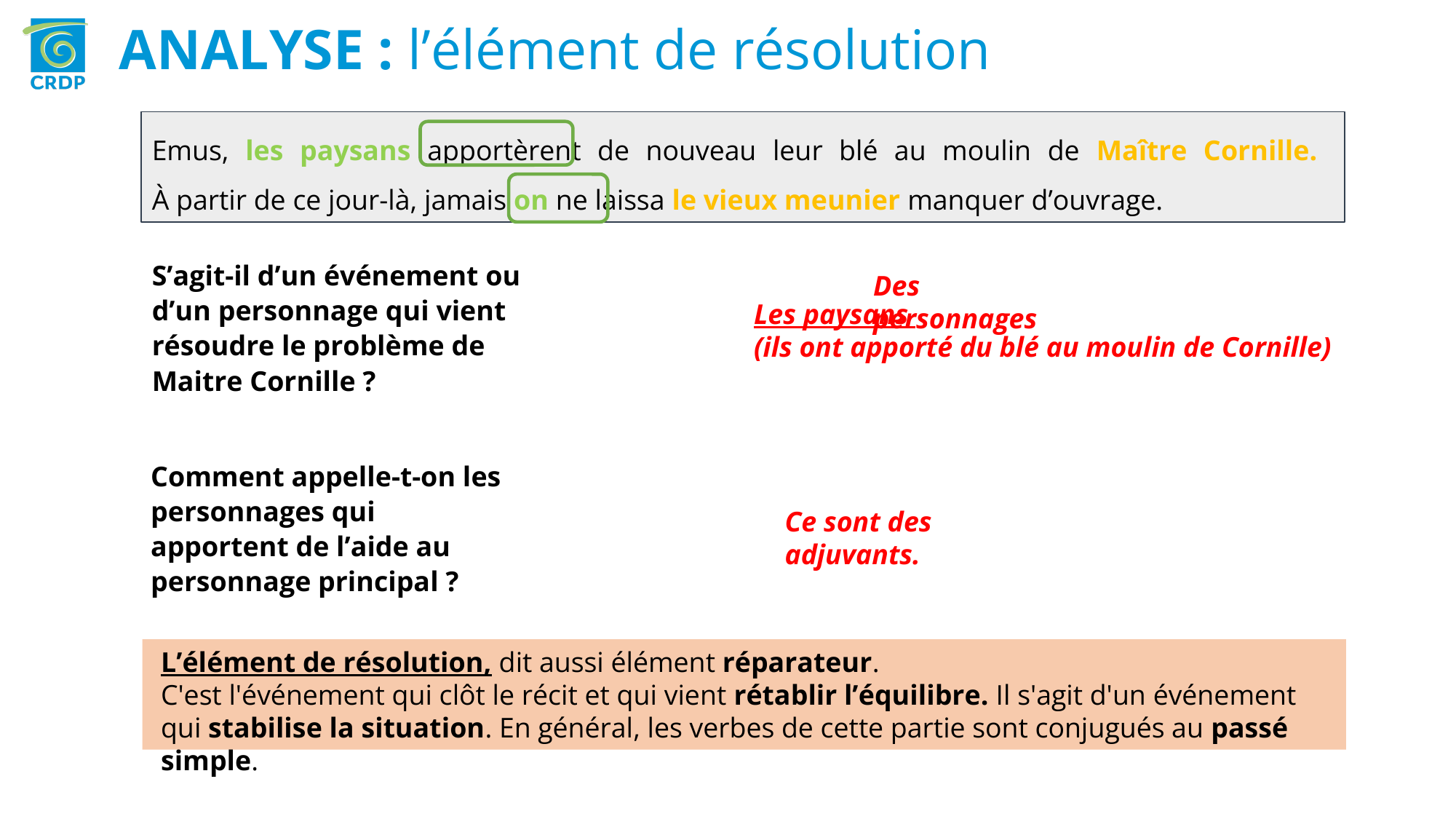

ANALYSE : l’élément de résolution
Emus, les paysans apportèrent de nouveau leur blé au moulin de Maître Cornille.
À partir de ce jour-là, jamais on ne laissa le vieux meunier manquer d’ouvrage.

S’agit-il d’un événement ou d’un personnage qui vient résoudre le problème de Maitre Cornille ?
Des personnages
Les paysans
(ils ont apporté du blé au moulin de Cornille)
Comment appelle-t-on les personnages qui apportent de l’aide au personnage principal ?
Ce sont des adjuvants.
L’élément de résolution, dit aussi élément réparateur.
C'est l'événement qui clôt le récit et qui vient rétablir l’équilibre. Il s'agit d'un événement qui stabilise la situation. En général, les verbes de cette partie sont conjugués au passé simple.